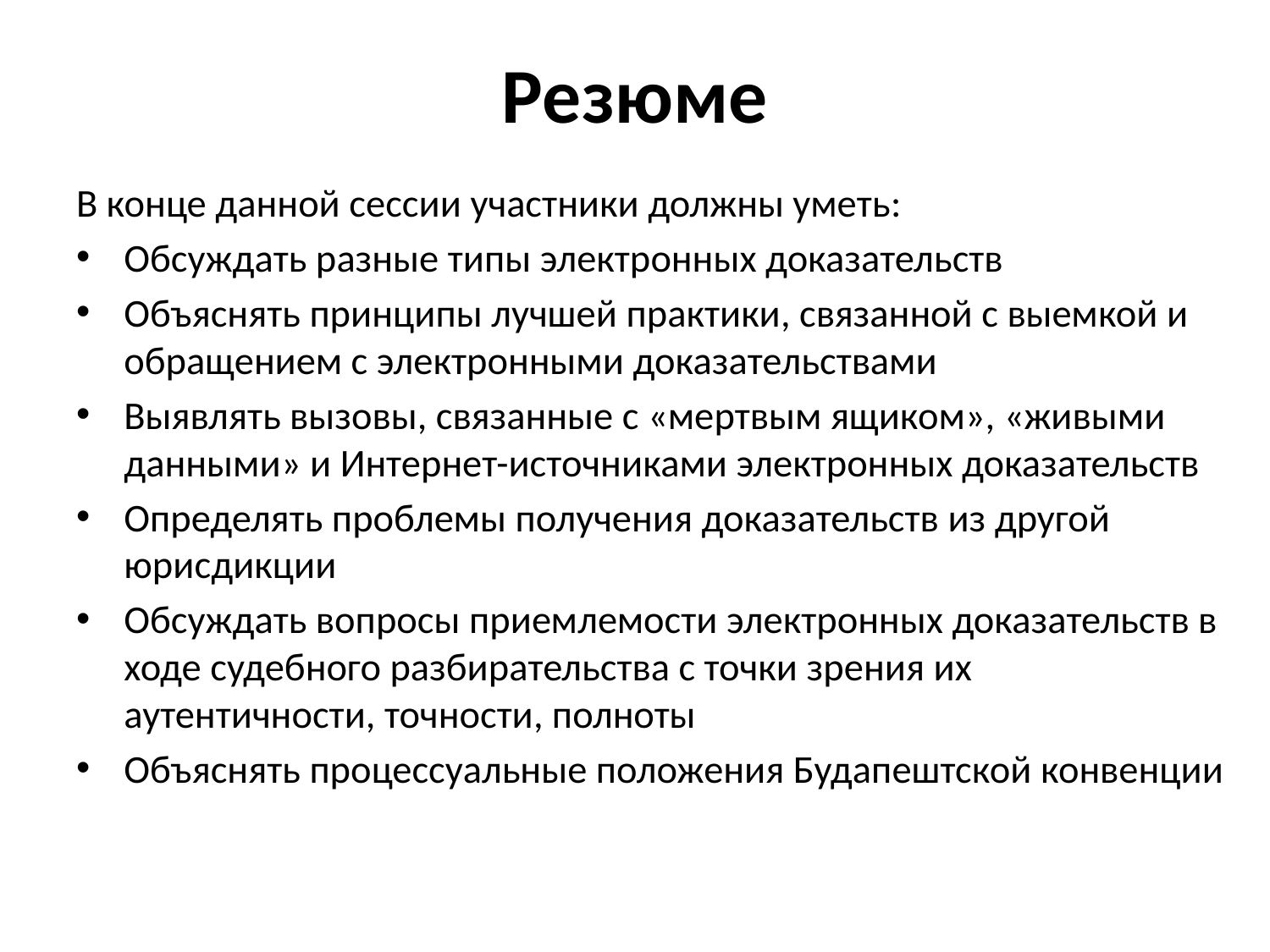

# Резюме
В конце данной сессии участники должны уметь:
Обсуждать разные типы электронных доказательств
Объяснять принципы лучшей практики, связанной с выемкой и обращением с электронными доказательствами
Выявлять вызовы, связанные с «мертвым ящиком», «живыми данными» и Интернет-источниками электронных доказательств
Определять проблемы получения доказательств из другой юрисдикции
Обсуждать вопросы приемлемости электронных доказательств в ходе судебного разбирательства с точки зрения их аутентичности, точности, полноты
Объяснять процессуальные положения Будапештской конвенции